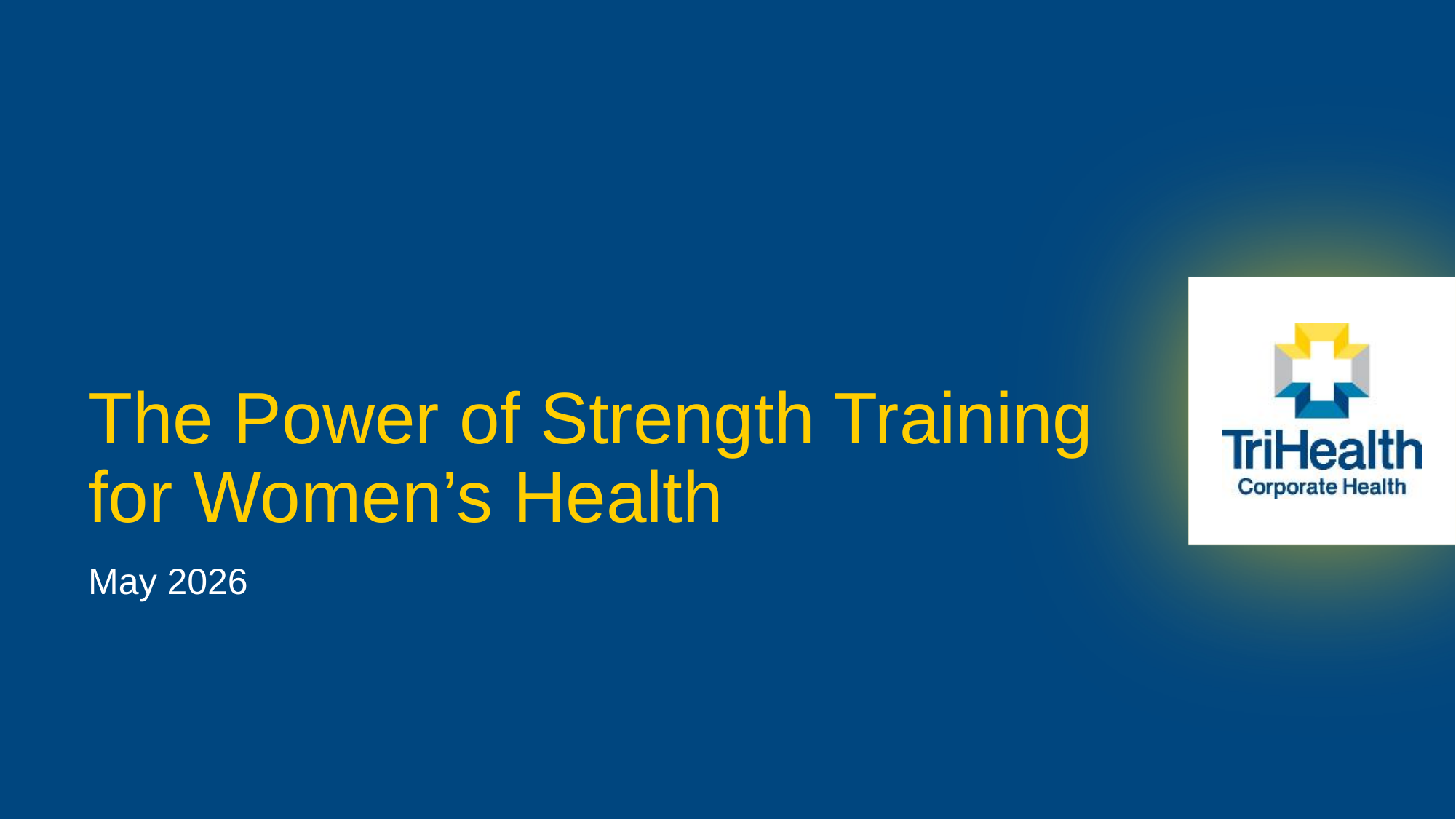

# The Power of Strength Training for Women’s Health
May 2026